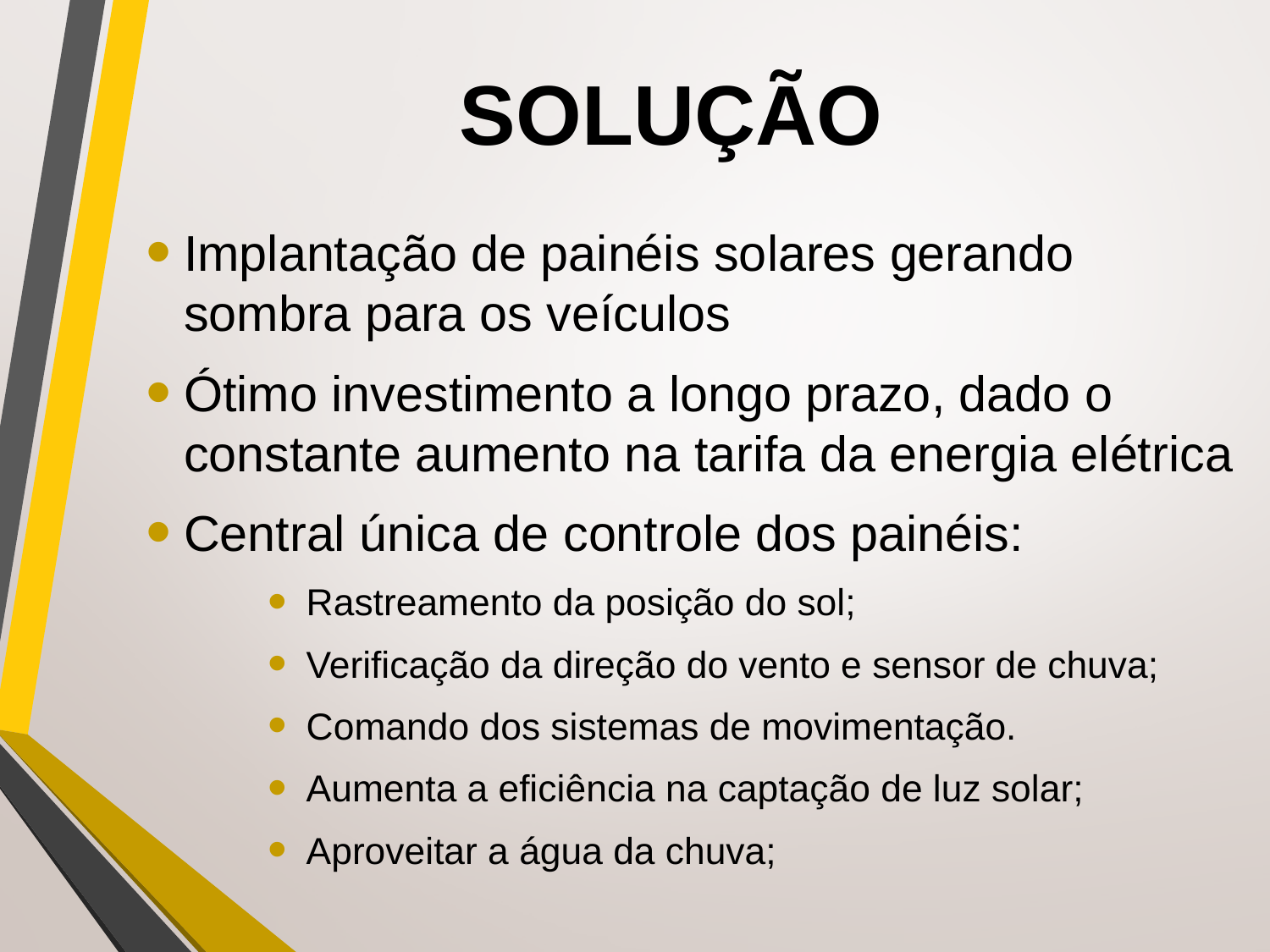

# SOLUÇÃO
Implantação de painéis solares gerando sombra para os veículos
Ótimo investimento a longo prazo, dado o constante aumento na tarifa da energia elétrica
Central única de controle dos painéis:
Rastreamento da posição do sol;
Verificação da direção do vento e sensor de chuva;
Comando dos sistemas de movimentação.
Aumenta a eficiência na captação de luz solar;
Aproveitar a água da chuva;